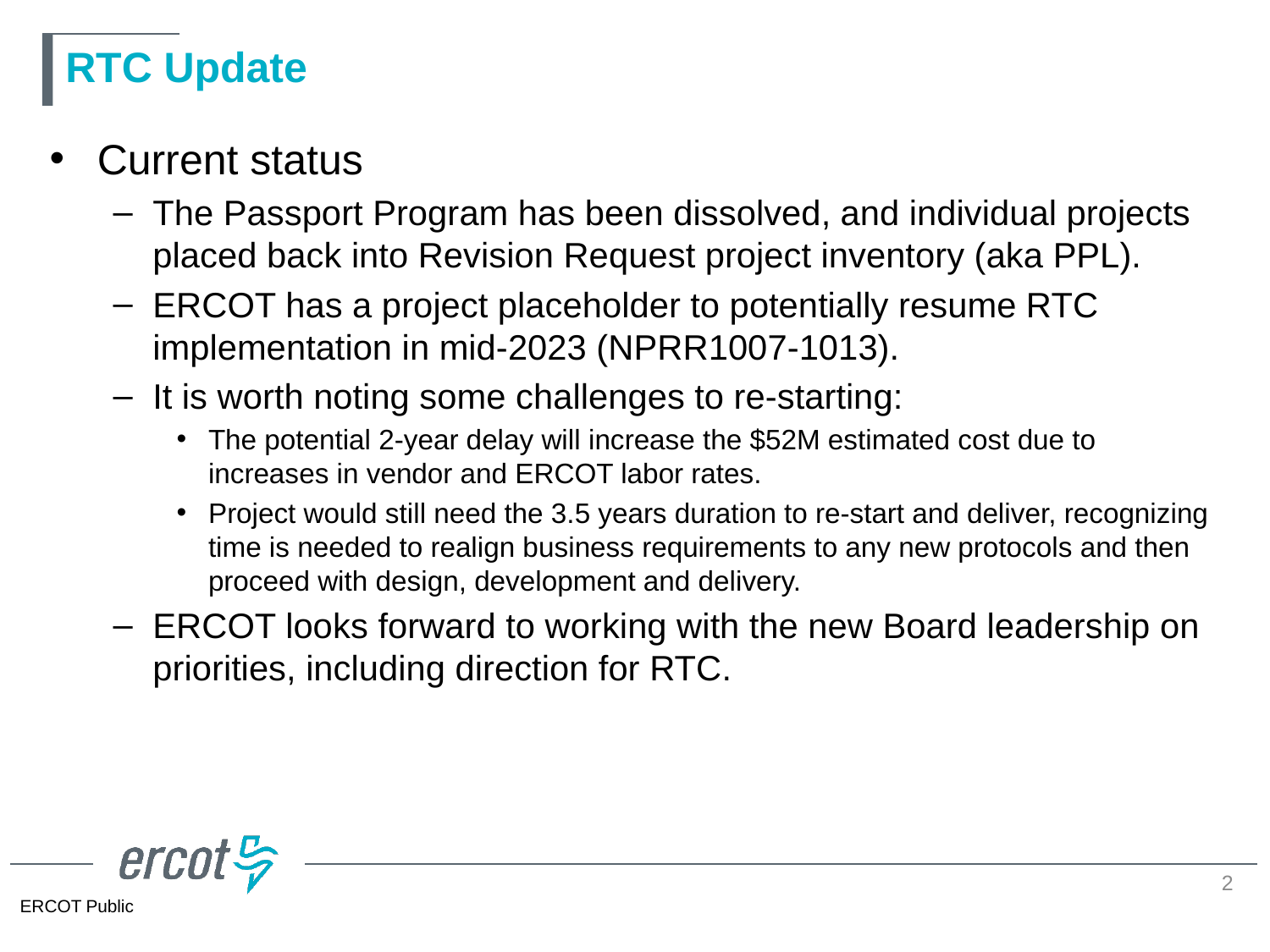

# RTC Update
Current status
The Passport Program has been dissolved, and individual projects placed back into Revision Request project inventory (aka PPL).
ERCOT has a project placeholder to potentially resume RTC implementation in mid-2023 (NPRR1007-1013).
It is worth noting some challenges to re-starting:
The potential 2-year delay will increase the $52M estimated cost due to increases in vendor and ERCOT labor rates.
Project would still need the 3.5 years duration to re-start and deliver, recognizing time is needed to realign business requirements to any new protocols and then proceed with design, development and delivery.
ERCOT looks forward to working with the new Board leadership on priorities, including direction for RTC.

2